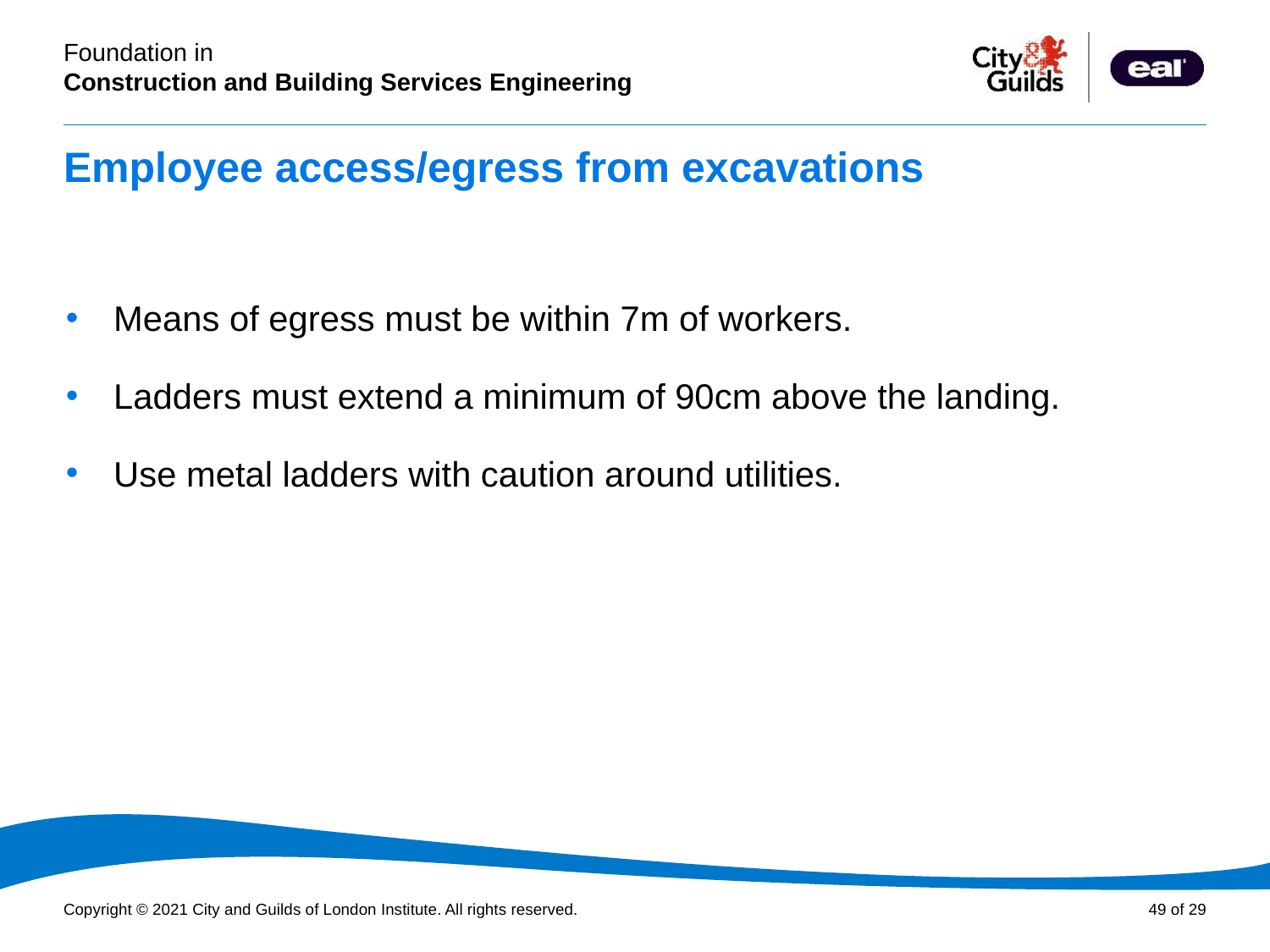

# Employee access/egress from excavations
Means of egress must be within 7m of workers.
Ladders must extend a minimum of 90cm above the landing.
Use metal ladders with caution around utilities.